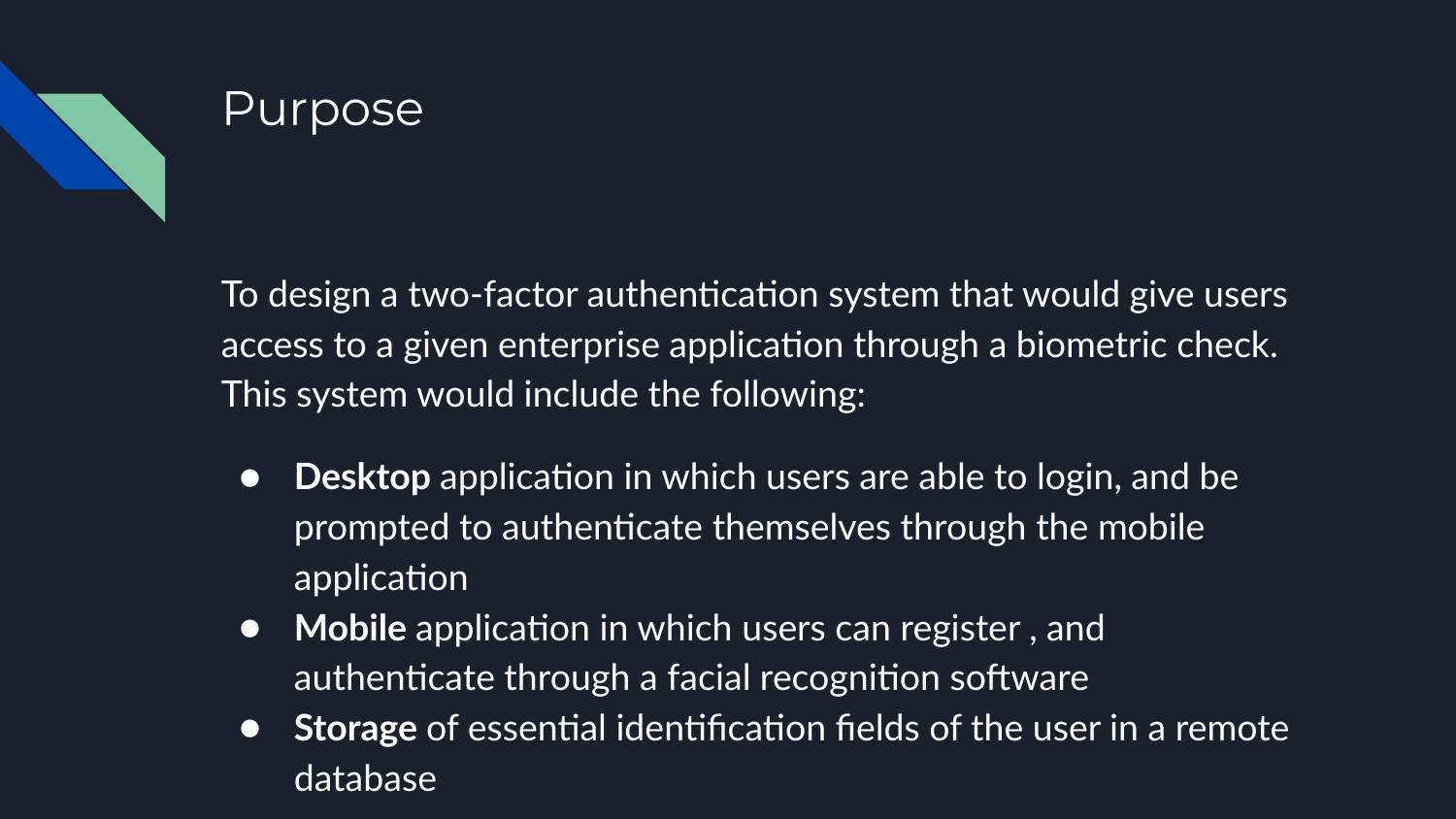

# Purpose
To design a two-factor authentication system that would give users access to a given enterprise application through a biometric check. This system would include the following:
Desktop application in which users are able to login, and be prompted to authenticate themselves through the mobile application
Mobile application in which users can register , and authenticate through a facial recognition software
Storage of essential identification fields of the user in a remote database